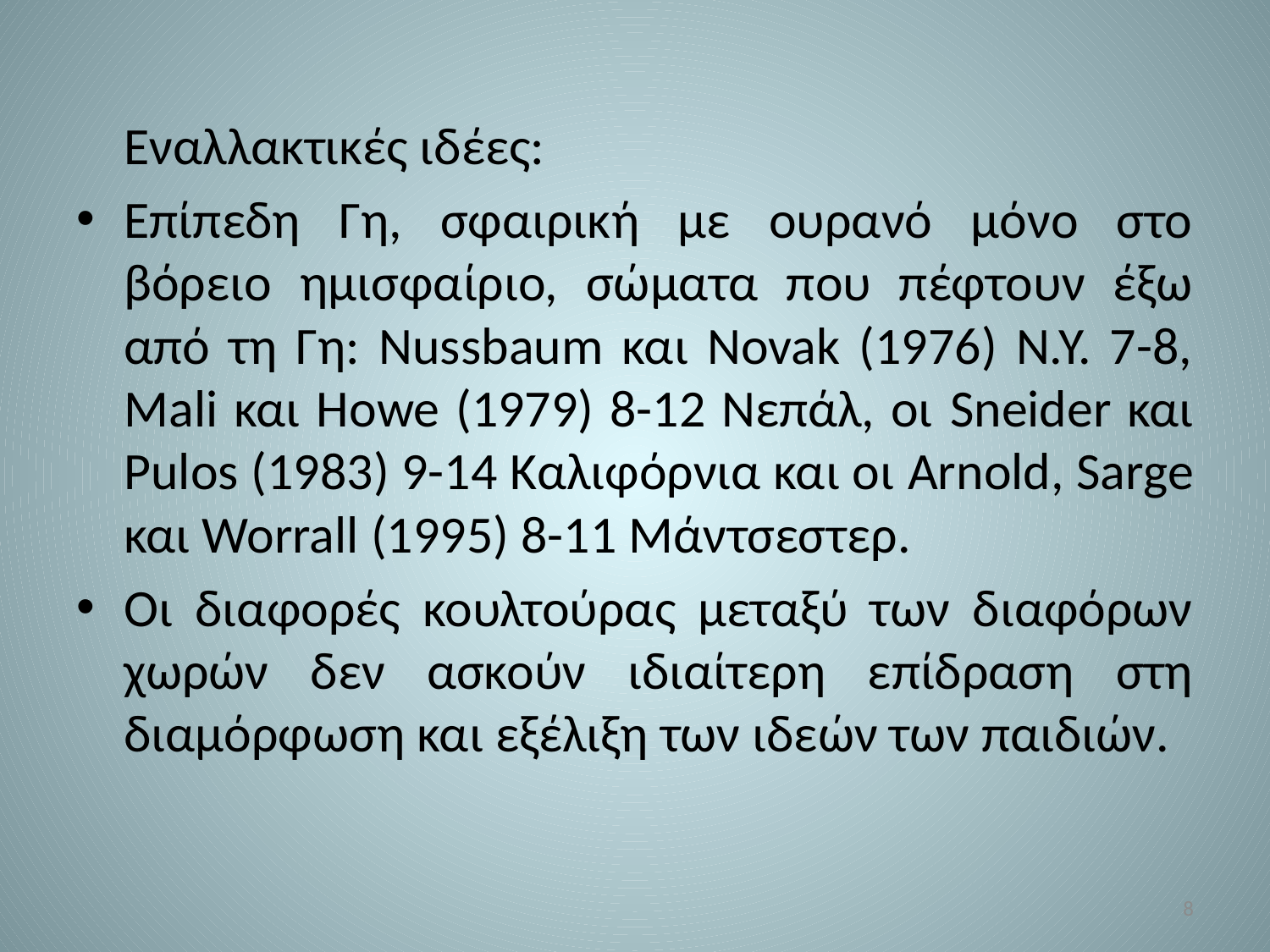

Εναλλακτικές ιδέες:
Επίπεδη Γη, σφαιρική με ουρανό μόνο στο βόρειο ημισφαίριο, σώματα που πέφτουν έξω από τη Γη: Nussbaum και Novak (1976) Ν.Υ. 7-8, Mali και Howe (1979) 8-12 Νεπάλ, οι Sneider και Pulos (1983) 9-14 Καλιφόρνια και οι Arnold, Sarge και Worrall (1995) 8-11 Μάντσεστερ.
Οι διαφορές κουλτούρας μεταξύ των διαφόρων χωρών δεν ασκούν ιδιαίτερη επίδραση στη διαμόρφωση και εξέλιξη των ιδεών των παιδιών.
8